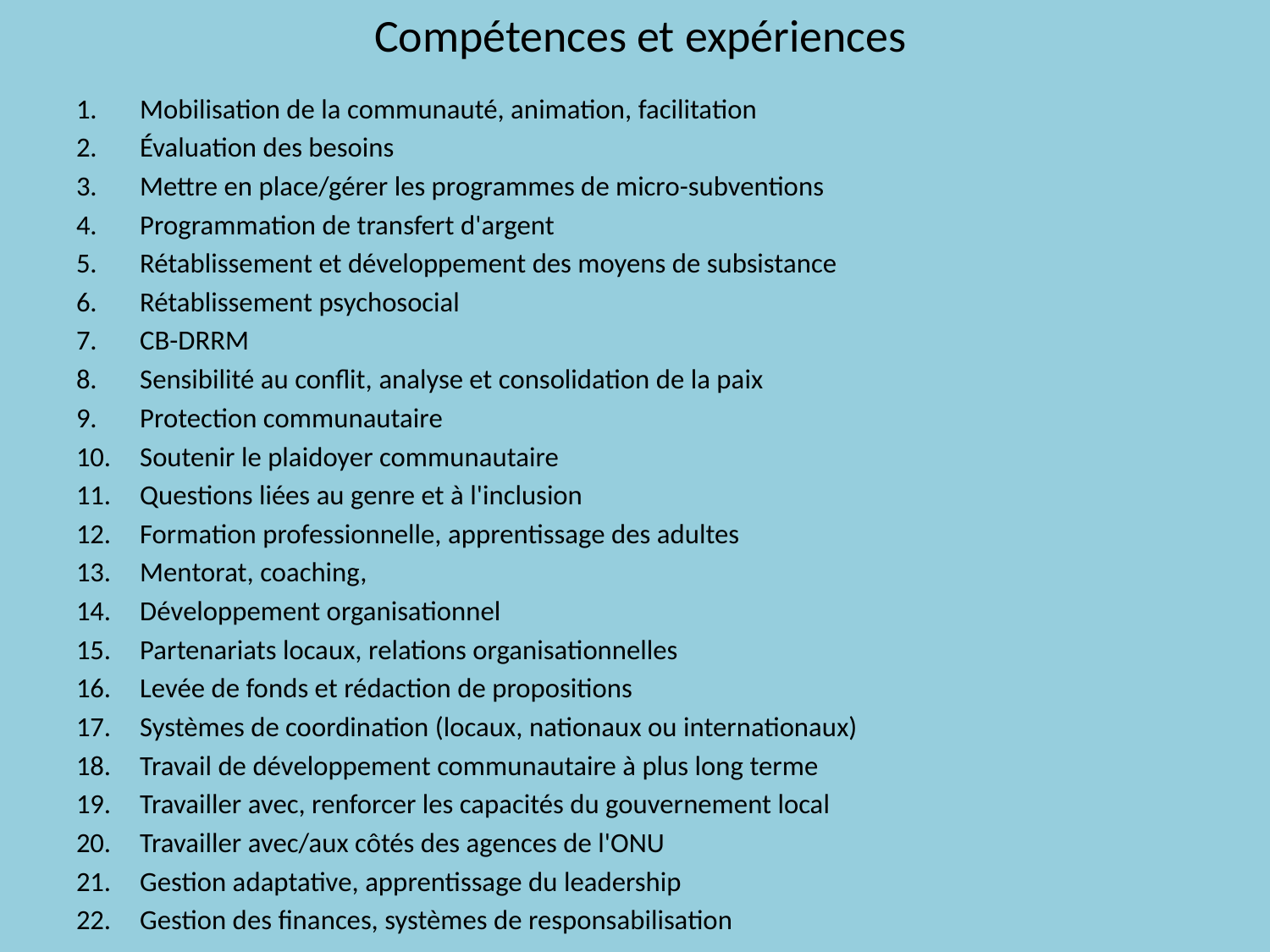

# Compétences et expériences
Mobilisation de la communauté, animation, facilitation
Évaluation des besoins
Mettre en place/gérer les programmes de micro-subventions
Programmation de transfert d'argent
Rétablissement et développement des moyens de subsistance
Rétablissement psychosocial
CB-DRRM
Sensibilité au conflit, analyse et consolidation de la paix
Protection communautaire
Soutenir le plaidoyer communautaire
Questions liées au genre et à l'inclusion
Formation professionnelle, apprentissage des adultes
Mentorat, coaching,
Développement organisationnel
Partenariats locaux, relations organisationnelles
Levée de fonds et rédaction de propositions
Systèmes de coordination (locaux, nationaux ou internationaux)
Travail de développement communautaire à plus long terme
Travailler avec, renforcer les capacités du gouvernement local
Travailler avec/aux côtés des agences de l'ONU
Gestion adaptative, apprentissage du leadership
Gestion des finances, systèmes de responsabilisation